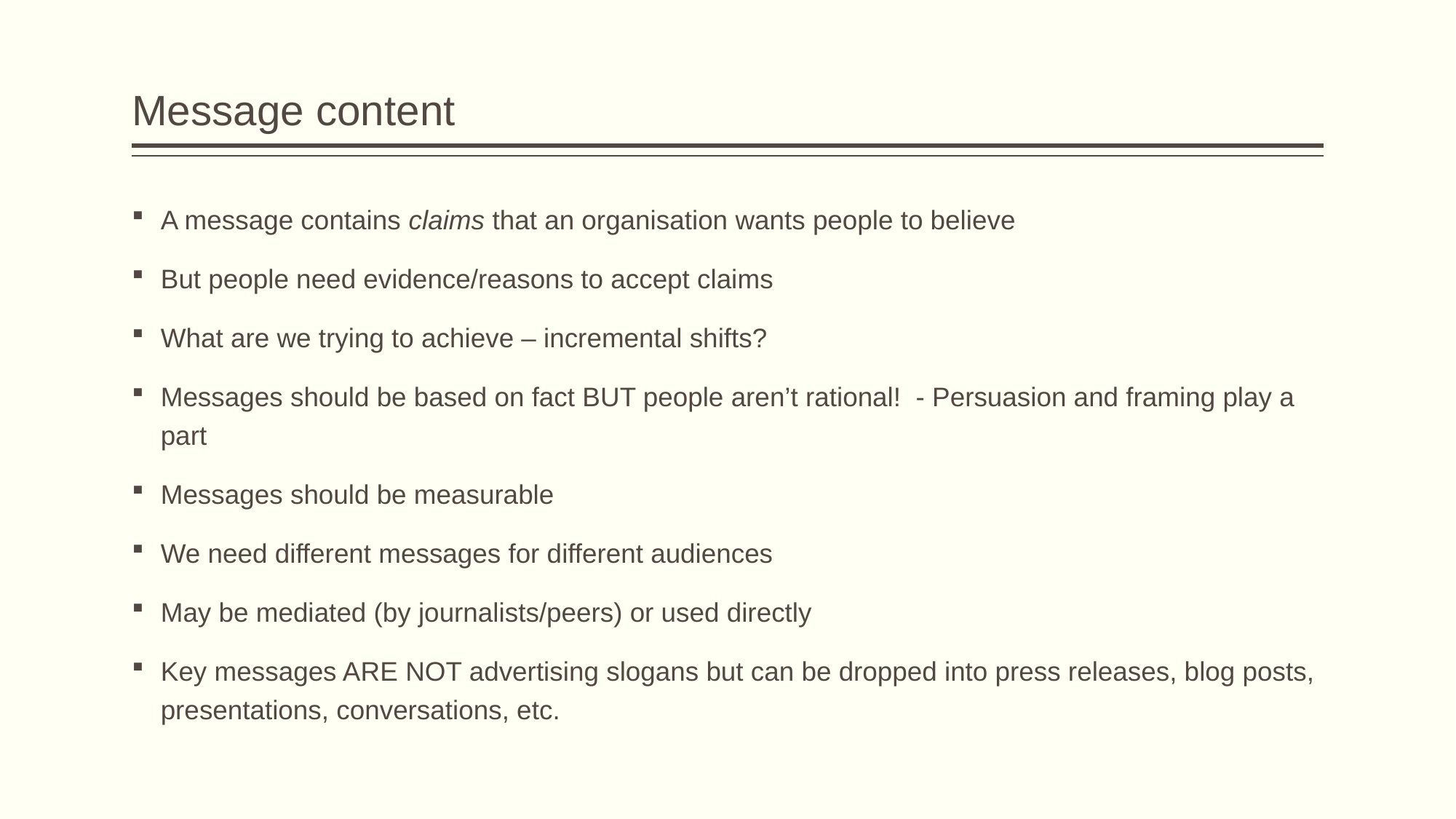

# Message content
A message contains claims that an organisation wants people to believe
But people need evidence/reasons to accept claims
What are we trying to achieve – incremental shifts?
Messages should be based on fact BUT people aren’t rational!  - Persuasion and framing play a part
Messages should be measurable
We need different messages for different audiences
May be mediated (by journalists/peers) or used directly
Key messages ARE NOT advertising slogans but can be dropped into press releases, blog posts, presentations, conversations, etc.